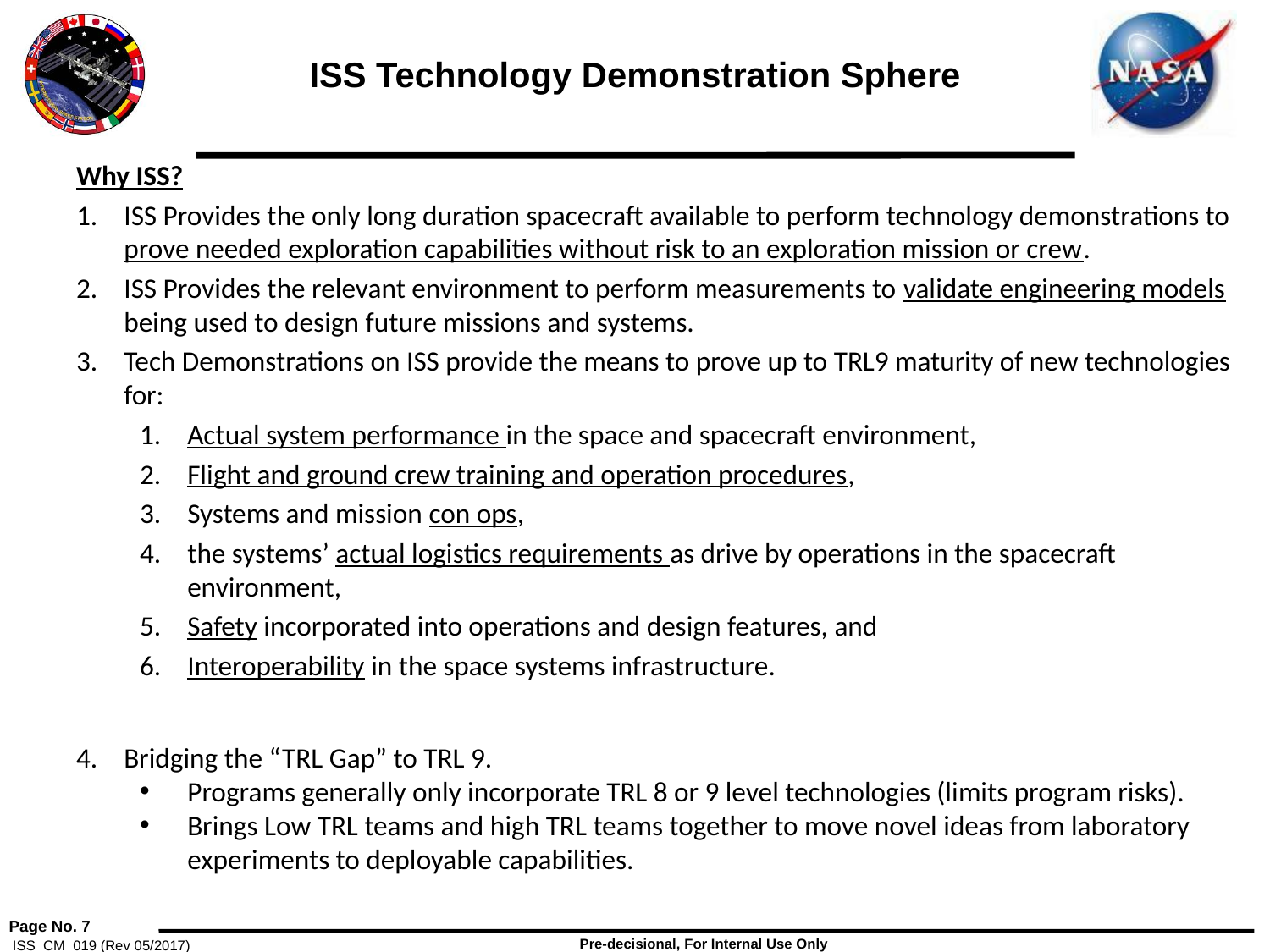

# ISS Technology Demonstration Sphere
Why ISS?
ISS Provides the only long duration spacecraft available to perform technology demonstrations to prove needed exploration capabilities without risk to an exploration mission or crew.
ISS Provides the relevant environment to perform measurements to validate engineering models being used to design future missions and systems.
Tech Demonstrations on ISS provide the means to prove up to TRL9 maturity of new technologies for:
Actual system performance in the space and spacecraft environment,
Flight and ground crew training and operation procedures,
Systems and mission con ops,
the systems’ actual logistics requirements as drive by operations in the spacecraft environment,
Safety incorporated into operations and design features, and
Interoperability in the space systems infrastructure.

Bridging the “TRL Gap” to TRL 9.
Programs generally only incorporate TRL 8 or 9 level technologies (limits program risks).
Brings Low TRL teams and high TRL teams together to move novel ideas from laboratory experiments to deployable capabilities.